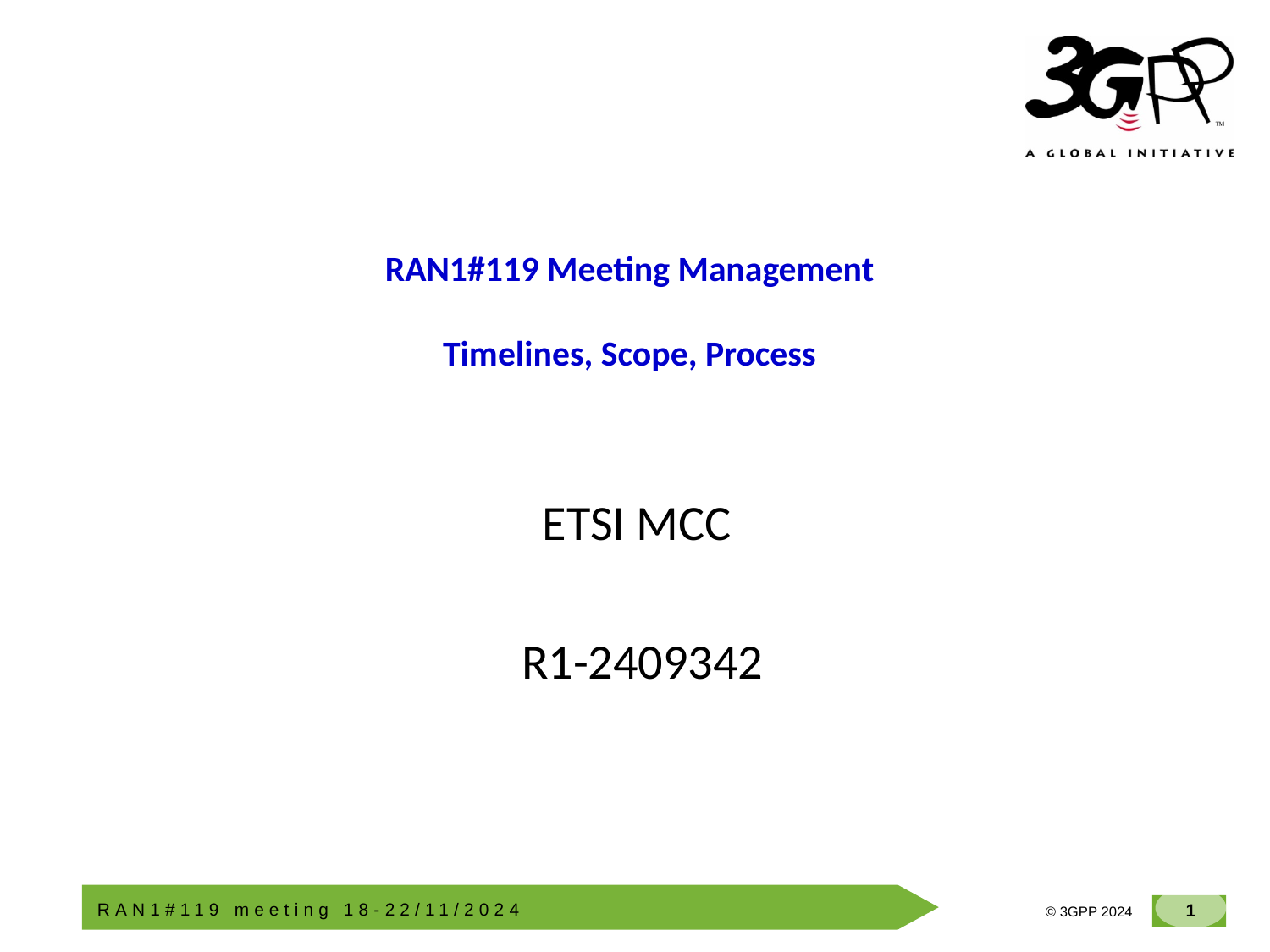

# RAN1#119 Meeting Management Timelines, Scope, Process
ETSI MCC

 R1-2409342